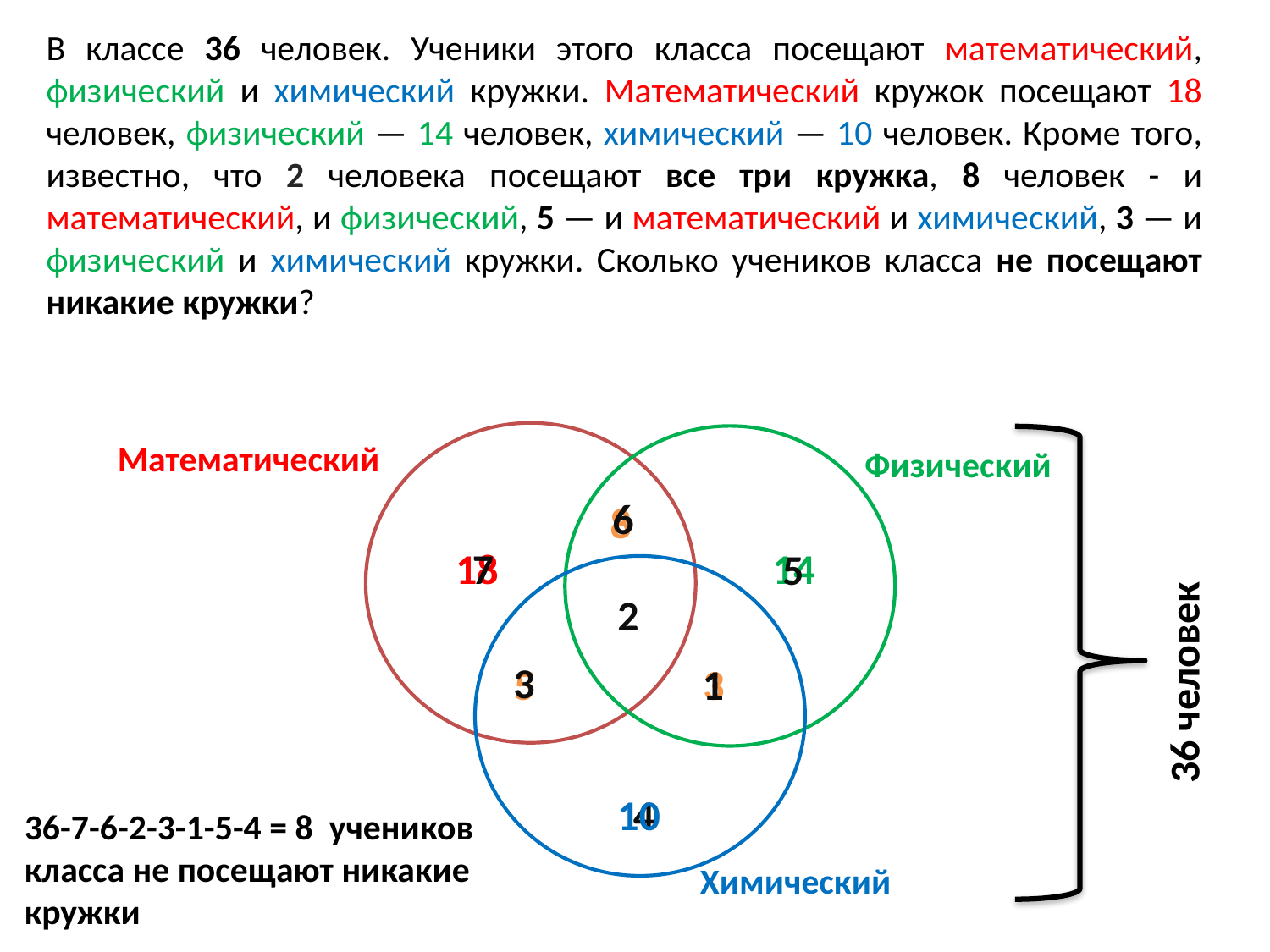

В классе 36 человек. Ученики это­го класса посещают математический, физический и химический кружки. Математический кружок по­сещают 18 человек, физический — 14 человек, химический — 10 человек. Кроме того, извест­но, что 2 человека посещают все три кружка, 8 человек - и математиче­ский, и физический, 5 — и математи­ческий и химический, 3 — и физи­ческий и химический кружки. Сколько учеников класса не посещают ни­какие кружки?

Математический
Физический
6
8
14
18
7
5

2
36 человек
3
5
1
3
10
4
36-7-6-2-3-1-5-4 = 8  учеников класса не посещают никакие кружки
Химический